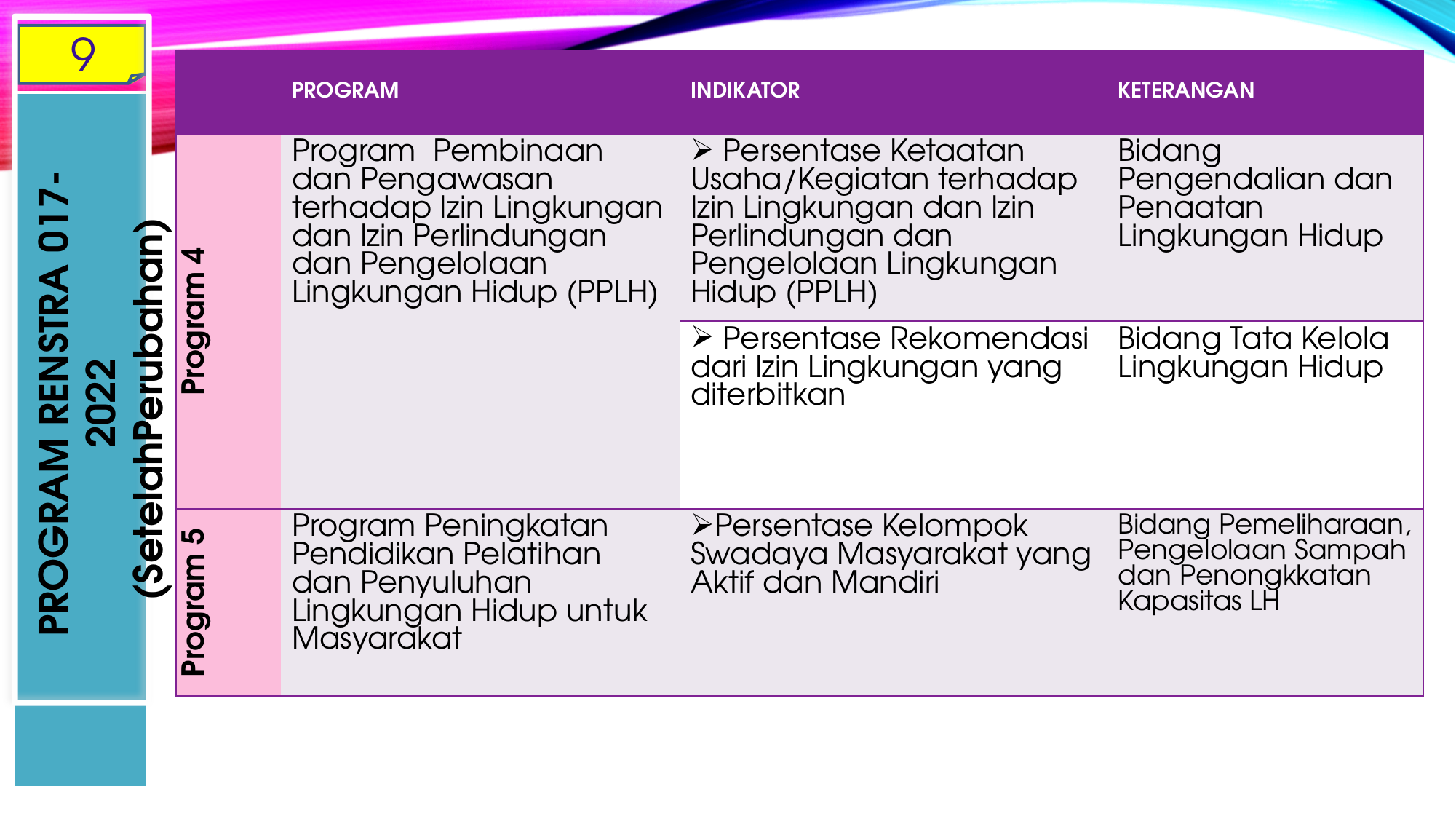

9
|  | PROGRAM | INDIKATOR | KETERANGAN |
| --- | --- | --- | --- |
| Program 4 | Program Pembinaan dan Pengawasan terhadap Izin Lingkungan dan Izin Perlindungan dan Pengelolaan Lingkungan Hidup (PPLH) | Persentase Ketaatan Usaha/Kegiatan terhadap Izin Lingkungan dan Izin Perlindungan dan Pengelolaan Lingkungan Hidup (PPLH) | Bidang Pengendalian dan Penaatan Lingkungan Hidup |
|  |  | Persentase Rekomendasi dari Izin Lingkungan yang diterbitkan | Bidang Tata Kelola Lingkungan Hidup |
| Program 5 | Program Peningkatan Pendidikan Pelatihan dan Penyuluhan Lingkungan Hidup untuk Masyarakat | Persentase Kelompok Swadaya Masyarakat yang Aktif dan Mandiri | Bidang Pemeliharaan, Pengelolaan Sampah dan Penongkkatan Kapasitas LH |

PROGRAM RENSTRA 017-2022
(SetelahPerubahan)